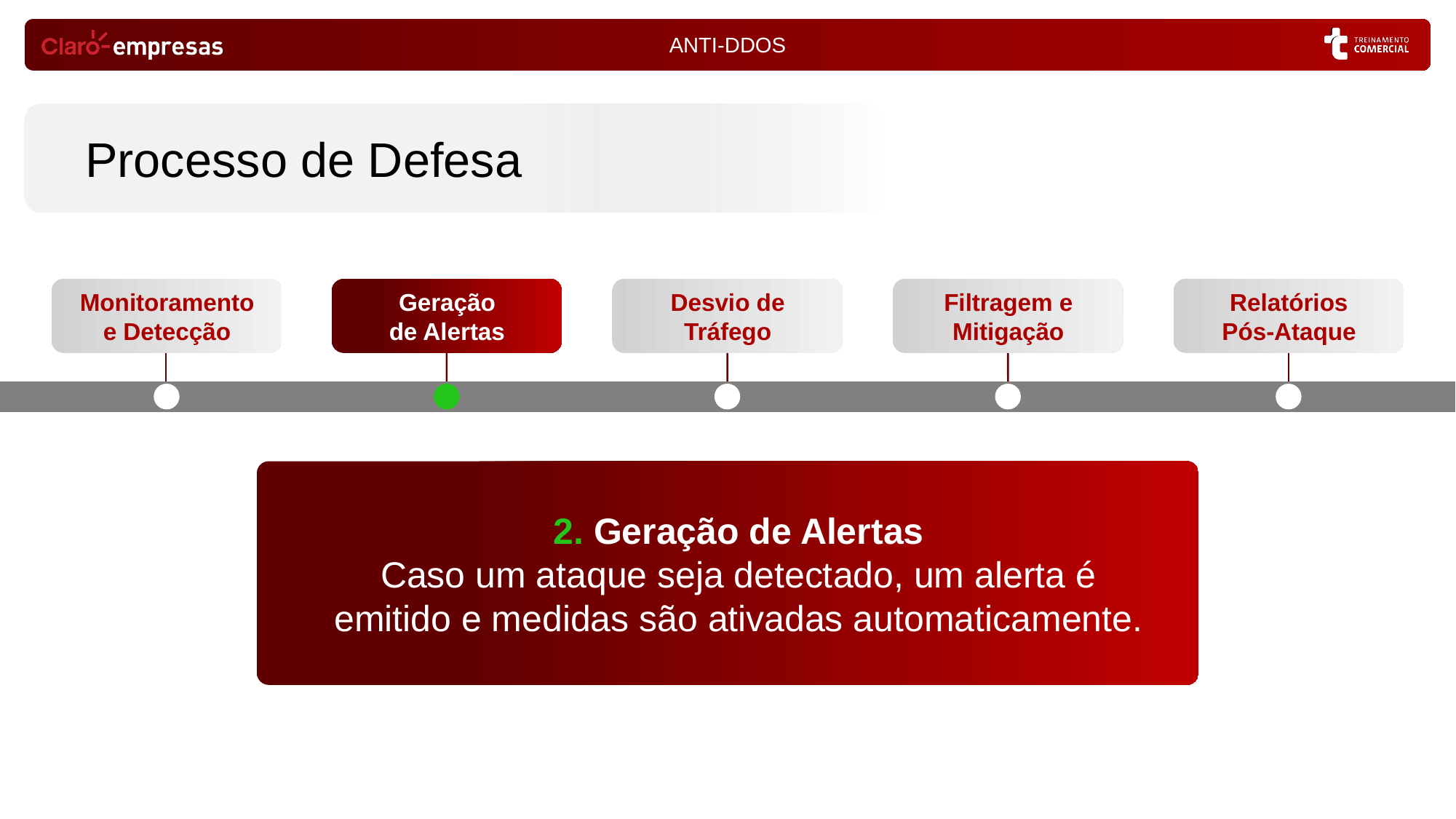

Processo de Defesa
Monitoramento
e Detecção
Geração
de Alertas
Desvio de Tráfego
Filtragem e Mitigação
Relatórios
Pós-Ataque

2. Geração de Alertas
Caso um ataque seja detectado, um alerta é
emitido e medidas são ativadas automaticamente.